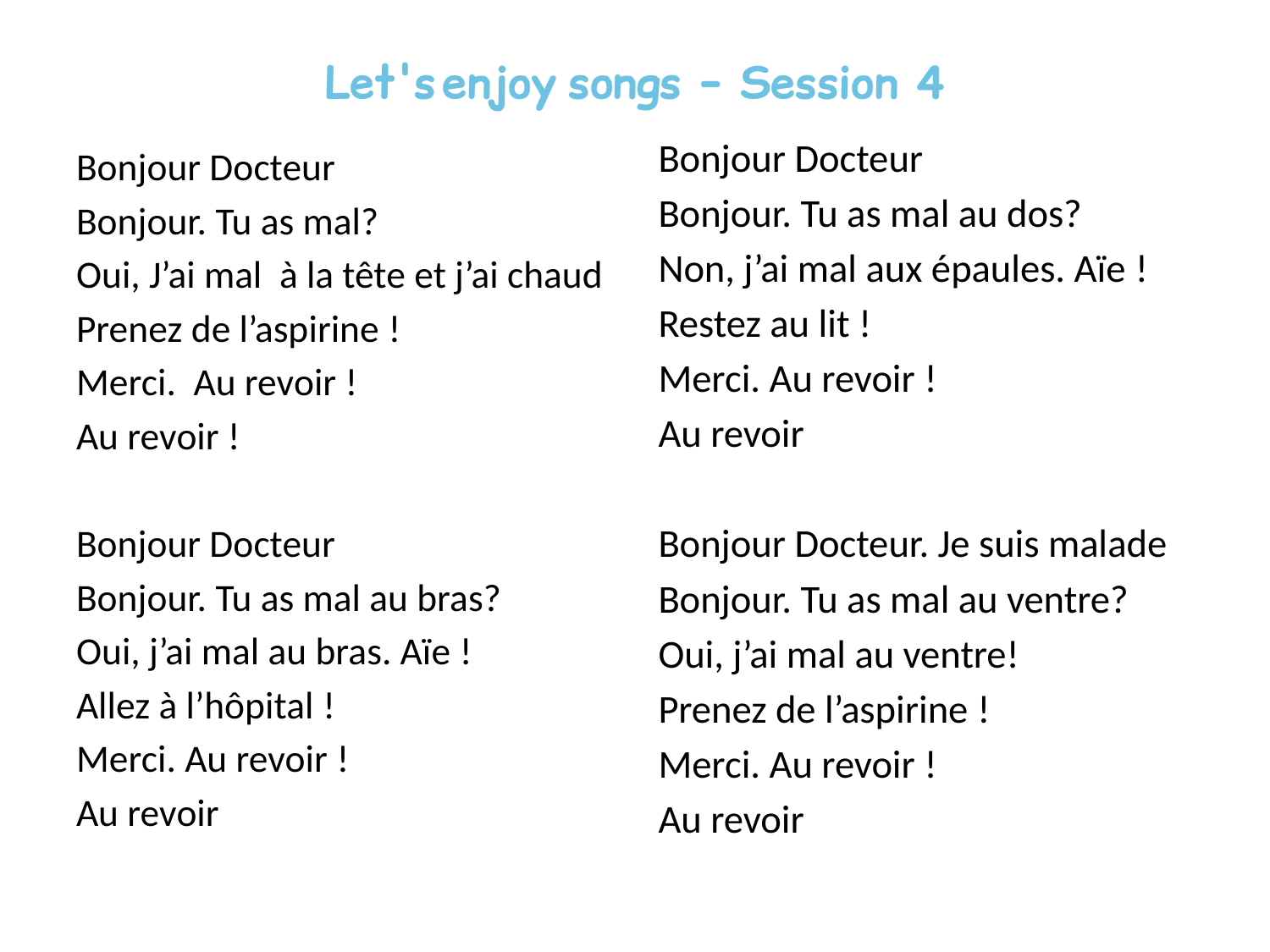

# Let's enjoy songs – Session 4
Bonjour Docteur
Bonjour. Tu as mal au dos?
Non, j’ai mal aux épaules. Aïe !
Restez au lit !
Merci. Au revoir !
Au revoir

Bonjour Docteur. Je suis malade
Bonjour. Tu as mal au ventre?
Oui, j’ai mal au ventre!
Prenez de l’aspirine !
Merci. Au revoir !
Au revoir

Bonjour Docteur
Bonjour. Tu as mal?
Oui, J’ai mal  à la tête et j’ai chaud
Prenez de l’aspirine !
Merci.  Au revoir !
Au revoir !

Bonjour Docteur
Bonjour. Tu as mal au bras?
Oui, j’ai mal au bras. Aïe !
Allez à l’hôpital !
Merci. Au revoir !
Au revoir